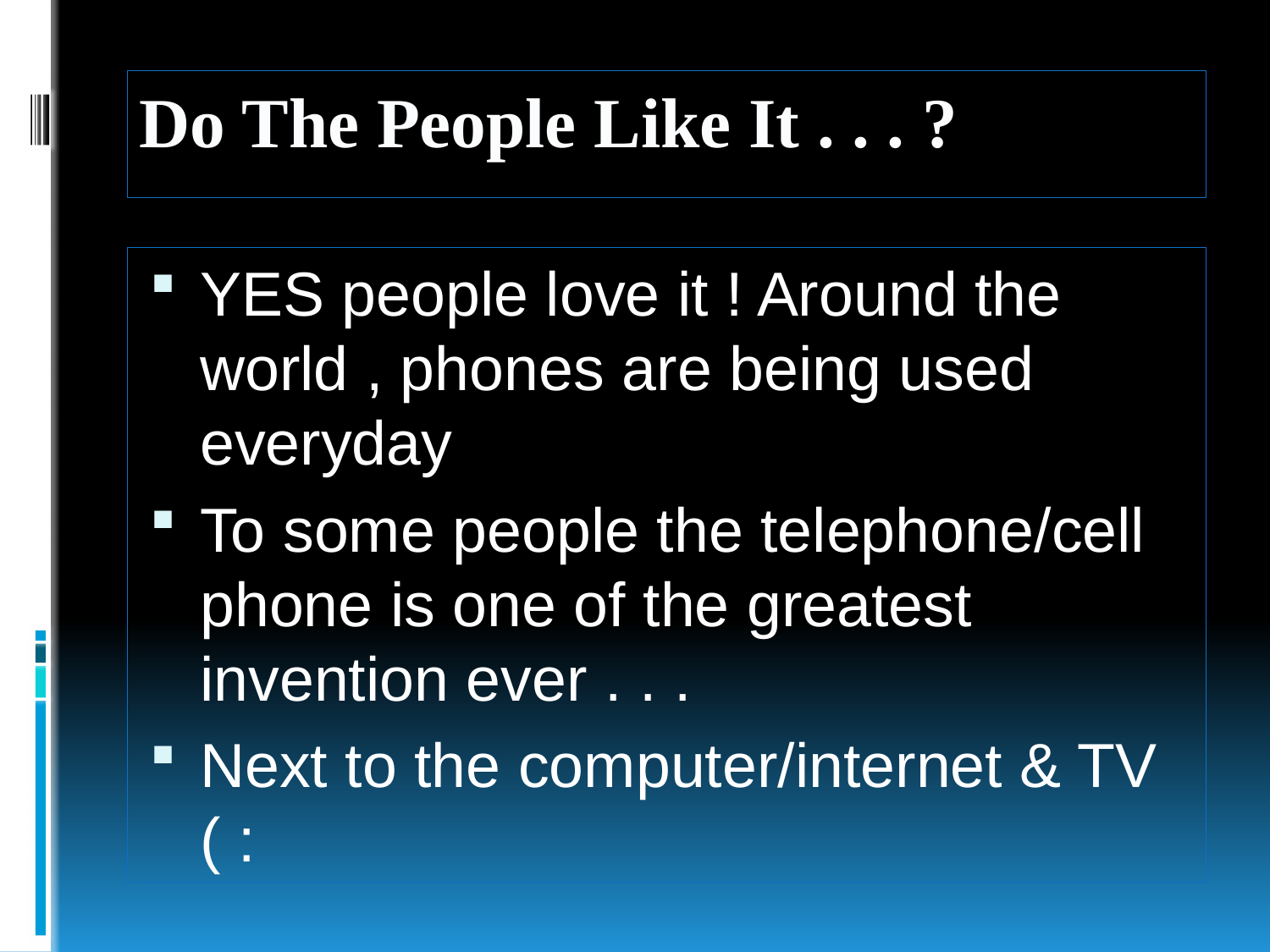

# Do The People Like It . . . ?
YES people love it ! Around the world , phones are being used everyday
To some people the telephone/cell phone is one of the greatest invention ever . . .
Next to the computer/internet & TV ( :